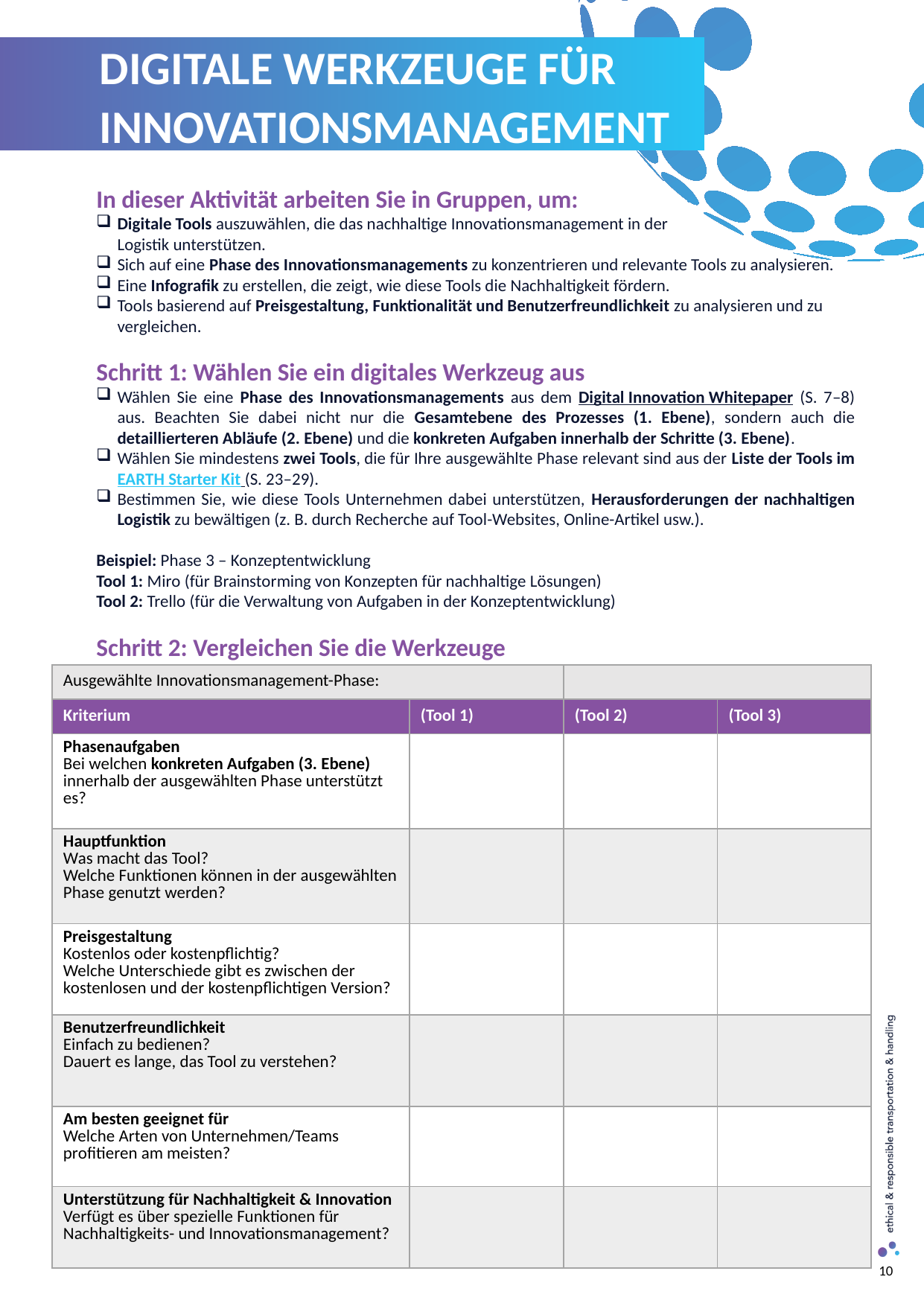

DIGITALE WERKZEUGE FÜR INNOVATIONSMANAGEMENT
In dieser Aktivität arbeiten Sie in Gruppen, um:
Digitale Tools auszuwählen, die das nachhaltige Innovationsmanagement in der
Logistik unterstützen.
Sich auf eine Phase des Innovationsmanagements zu konzentrieren und relevante Tools zu analysieren.
Eine Infografik zu erstellen, die zeigt, wie diese Tools die Nachhaltigkeit fördern.
Tools basierend auf Preisgestaltung, Funktionalität und Benutzerfreundlichkeit zu analysieren und zu vergleichen.

Schritt 1: Wählen Sie ein digitales Werkzeug aus
Wählen Sie eine Phase des Innovationsmanagements aus dem Digital Innovation Whitepaper (S. 7–8) aus. Beachten Sie dabei nicht nur die Gesamtebene des Prozesses (1. Ebene), sondern auch die detaillierteren Abläufe (2. Ebene) und die konkreten Aufgaben innerhalb der Schritte (3. Ebene).
Wählen Sie mindestens zwei Tools, die für Ihre ausgewählte Phase relevant sind aus der Liste der Tools im EARTH Starter Kit (S. 23–29).
Bestimmen Sie, wie diese Tools Unternehmen dabei unterstützen, Herausforderungen der nachhaltigen Logistik zu bewältigen (z. B. durch Recherche auf Tool-Websites, Online-Artikel usw.).

Beispiel: Phase 3 – Konzeptentwicklung
Tool 1: Miro (für Brainstorming von Konzepten für nachhaltige Lösungen)
Tool 2: Trello (für die Verwaltung von Aufgaben in der Konzeptentwicklung)

Schritt 2: Vergleichen Sie die Werkzeuge
Bewerten Sie Ihre ausgewählten Tools anhand der folgenden Tabelle:

| Ausgewählte Innovationsmanagement-Phase: |  |  |  |
| --- | --- | --- | --- |
| Kriterium | (Tool 1) | (Tool 2) | (Tool 3) |
| Phasenaufgaben Bei welchen konkreten Aufgaben (3. Ebene) innerhalb der ausgewählten Phase unterstützt es? |  |  |  |
| Hauptfunktion Was macht das Tool? Welche Funktionen können in der ausgewählten Phase genutzt werden? |  |  |  |
| Preisgestaltung Kostenlos oder kostenpflichtig? Welche Unterschiede gibt es zwischen der kostenlosen und der kostenpflichtigen Version? |  |  |  |
| Benutzerfreundlichkeit Einfach zu bedienen? Dauert es lange, das Tool zu verstehen? |  |  |  |
| Am besten geeignet für Welche Arten von Unternehmen/Teams profitieren am meisten? |  |  |  |
| Unterstützung für Nachhaltigkeit & Innovation Verfügt es über spezielle Funktionen für Nachhaltigkeits- und Innovationsmanagement? |  |  |  |
10